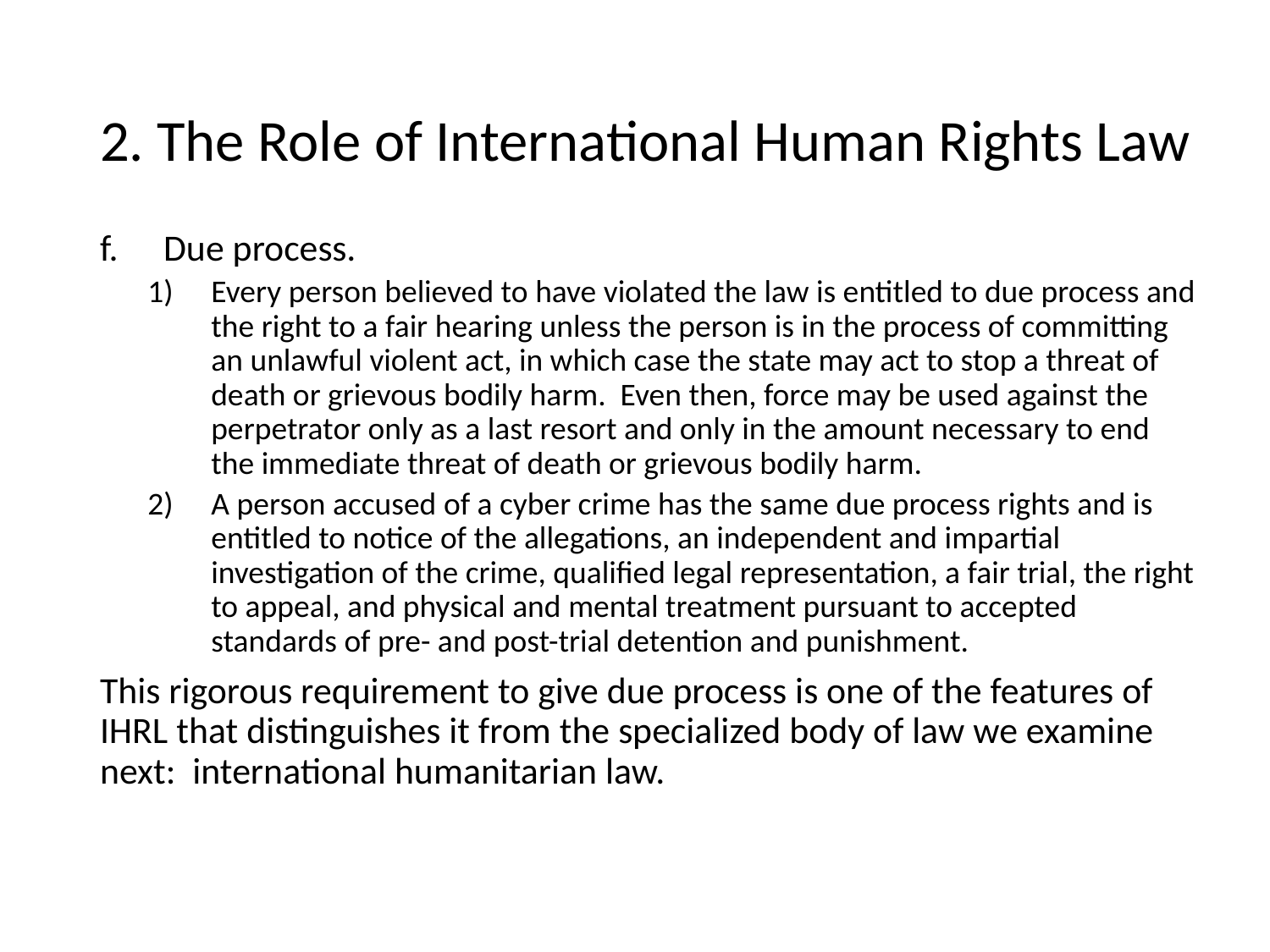

# 2. The Role of International Human Rights Law
Due process.
Every person believed to have violated the law is entitled to due process and the right to a fair hearing unless the person is in the process of committing an unlawful violent act, in which case the state may act to stop a threat of death or grievous bodily harm.  Even then, force may be used against the perpetrator only as a last resort and only in the amount necessary to end the immediate threat of death or grievous bodily harm.
A person accused of a cyber crime has the same due process rights and is entitled to notice of the allegations, an independent and impartial investigation of the crime, qualified legal representation, a fair trial, the right to appeal, and physical and mental treatment pursuant to accepted standards of pre- and post-trial detention and punishment.
This rigorous requirement to give due process is one of the features of IHRL that distinguishes it from the specialized body of law we examine next:  international humanitarian law.